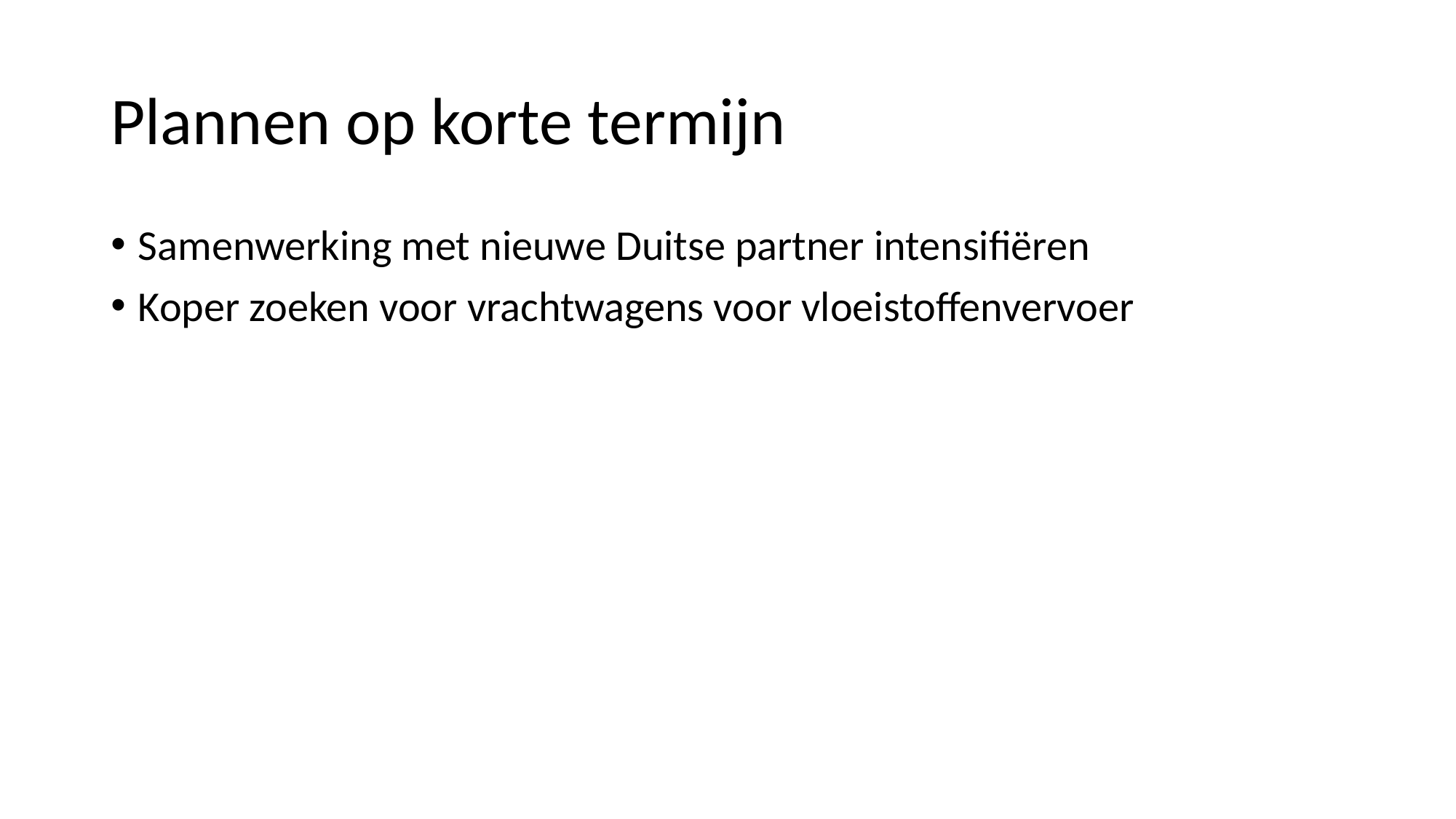

# Plannen op korte termijn
Samenwerking met nieuwe Duitse partner intensifiëren
Koper zoeken voor vrachtwagens voor vloeistoffenvervoer